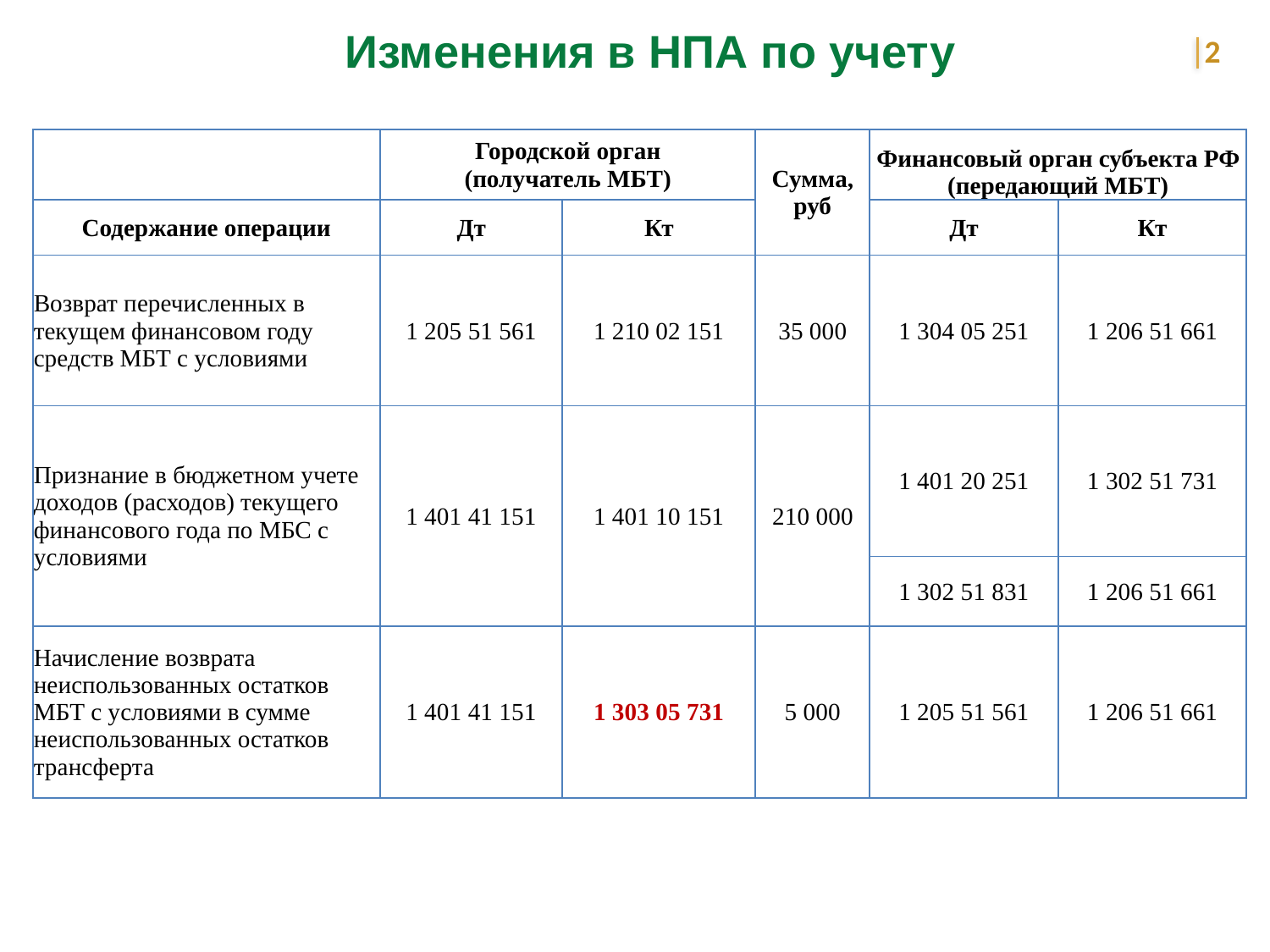

Изменения в НПА по учету
2
|  | Городской орган (получатель МБТ) |  | Сумма, руб | Финансовый орган субъекта РФ (передающий МБТ) |  |
| --- | --- | --- | --- | --- | --- |
| Содержание операции | Дт | Кт |  | Дт | Кт |
| Возврат перечисленных в текущем финансовом году средств МБТ с условиями | 1 205 51 561 | 1 210 02 151 | 35 000 | 1 304 05 251 | 1 206 51 661 |
| Признание в бюджетном учете доходов (расходов) текущего финансового года по МБС с условиями | 1 401 41 151 | 1 401 10 151 | 210 000 | 1 401 20 251 | 1 302 51 731 |
|  |  |  |  | 1 302 51 831 | 1 206 51 661 |
| Начисление возврата неиспользованных остатков МБТ с условиями в сумме неиспользованных остатков трансферта | 1 401 41 151 | 1 303 05 731 | 5 000 | 1 205 51 561 | 1 206 51 661 |